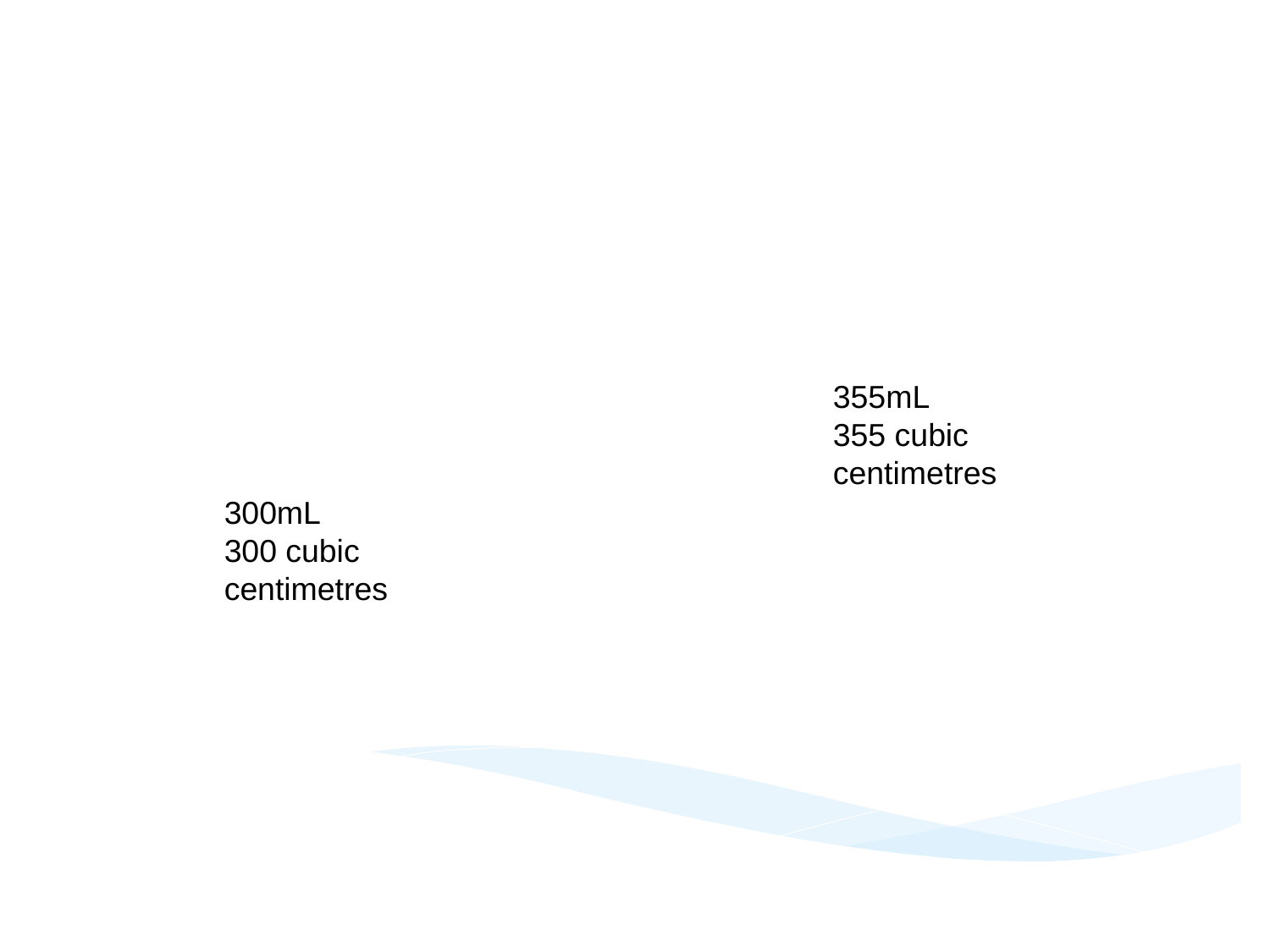

355mL
355 cubic
centimetres
300mL
300 cubic
centimetres